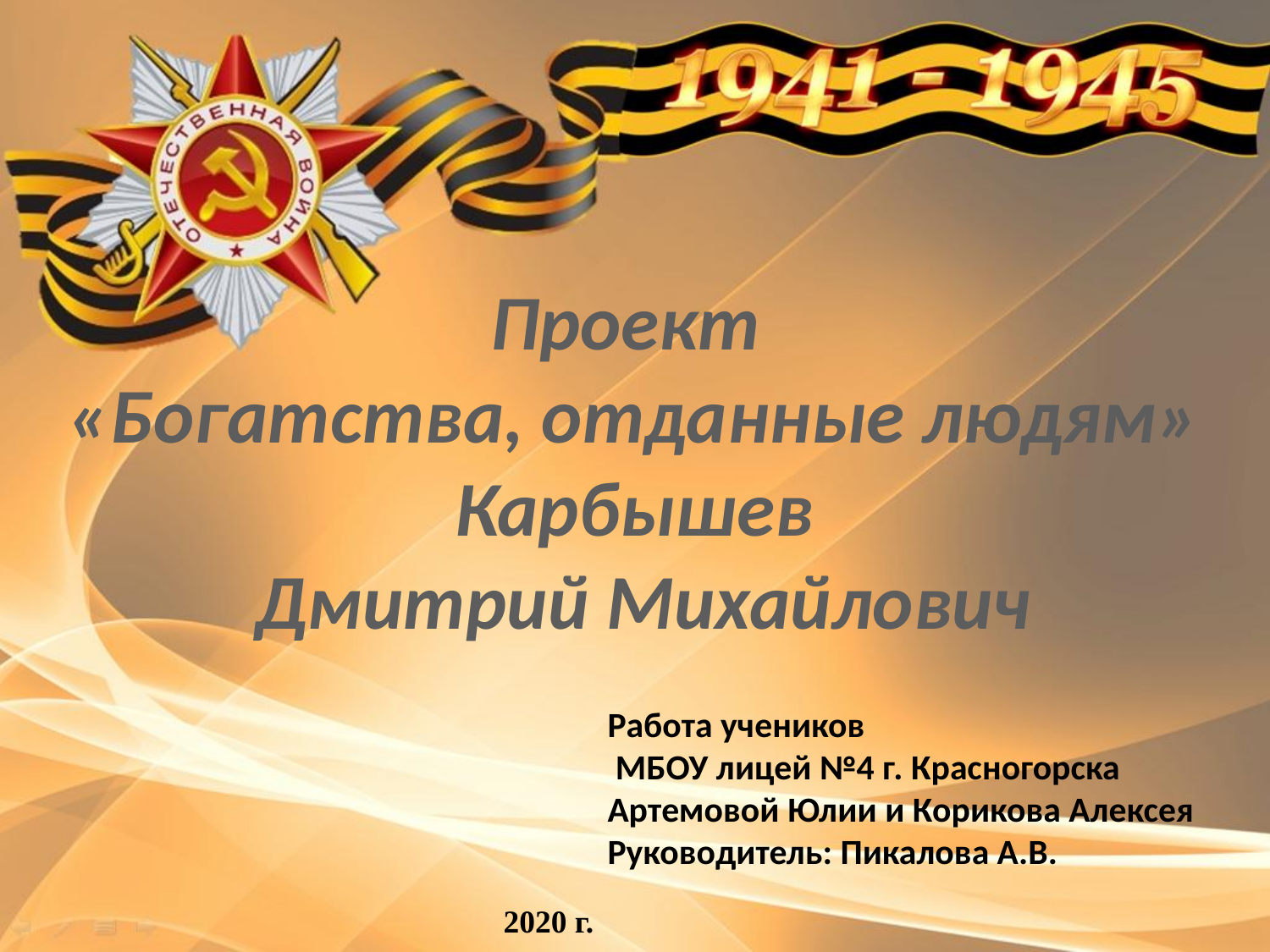

Проект
«Богатства, отданные людям»
Карбышев
 Дмитрий Михайлович
Работа учеников
 МБОУ лицей №4 г. Красногорска Артемовой Юлии и Корикова Алексея
Руководитель: Пикалова А.В.
2020 г.